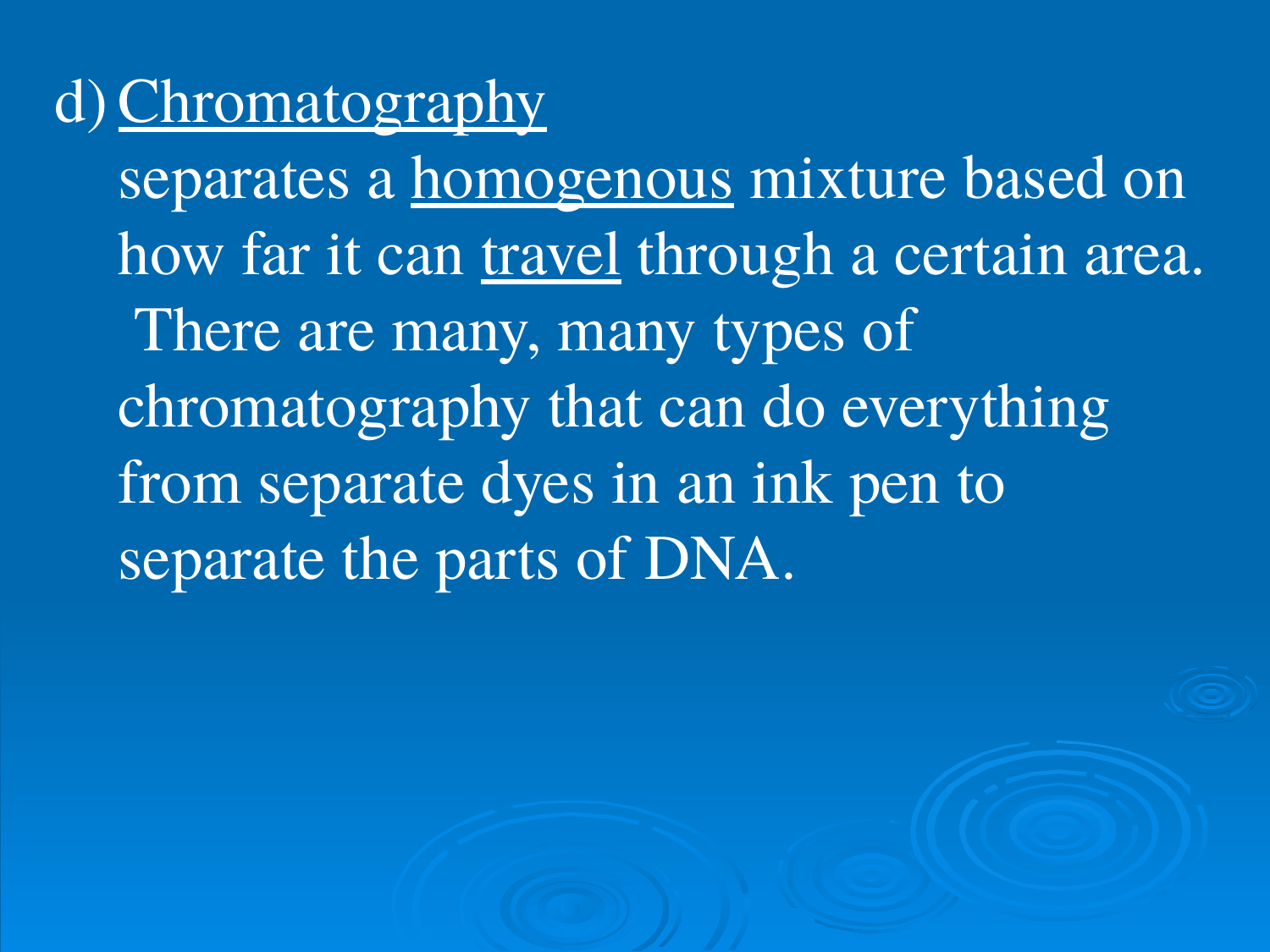

Chromatography 					separates a homogenous mixture based on how far it can travel through a certain area.  There are many, many types of chromatography that can do everything from separate dyes in an ink pen to separate the parts of DNA.